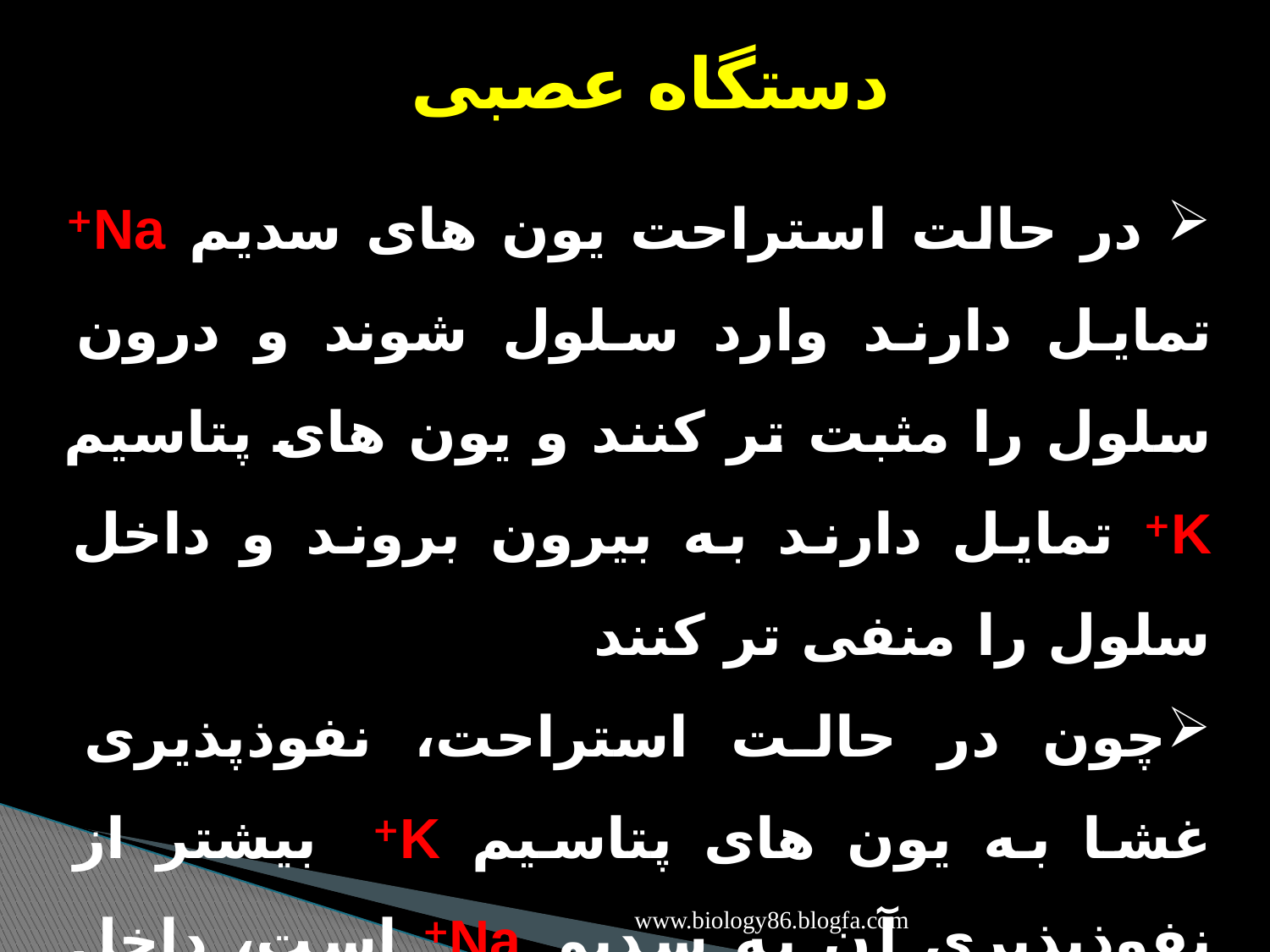

دستگاه عصبی
 در حالت استراحت یون های سدیم Na+ تمایل دارند وارد سلول شوند و درون سلول را مثبت تر کنند و یون های پتاسیم K+ تمایل دارند به بیرون بروند و داخل سلول را منفی تر کنند
چون در حالت استراحت، نفوذپذیری غشا به یون های پتاسیم K+  بیشتر از نفوذپذیری آن به سدیم Na+ است، داخل سلول نسبت به بیرون آن منفی تر خواهد بود

www.biology86.blogfa.com